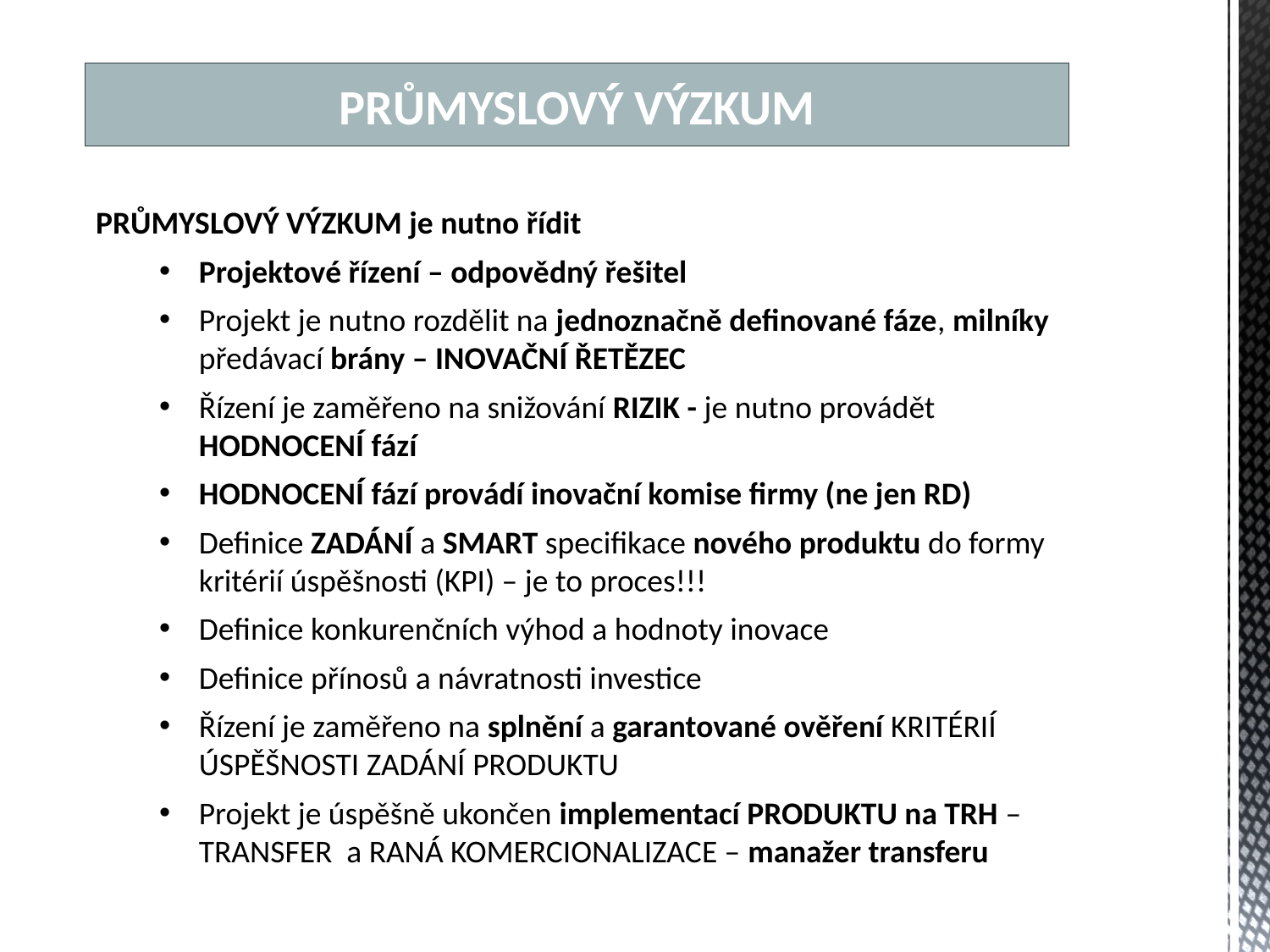

PRŮMYSLOVÝ VÝZKUM
PRŮMYSLOVÝ VÝZKUM je nutno řídit
Projektové řízení – odpovědný řešitel
Projekt je nutno rozdělit na jednoznačně definované fáze, milníky předávací brány – INOVAČNÍ ŘETĚZEC
Řízení je zaměřeno na snižování RIZIK - je nutno provádět HODNOCENÍ fází
HODNOCENÍ fází provádí inovační komise firmy (ne jen RD)
Definice ZADÁNÍ a SMART specifikace nového produktu do formy kritérií úspěšnosti (KPI) – je to proces!!!
Definice konkurenčních výhod a hodnoty inovace
Definice přínosů a návratnosti investice
Řízení je zaměřeno na splnění a garantované ověření KRITÉRIÍ ÚSPĚŠNOSTI ZADÁNÍ PRODUKTU
Projekt je úspěšně ukončen implementací PRODUKTU na TRH – TRANSFER  a RANÁ KOMERCIONALIZACE – manažer transferu